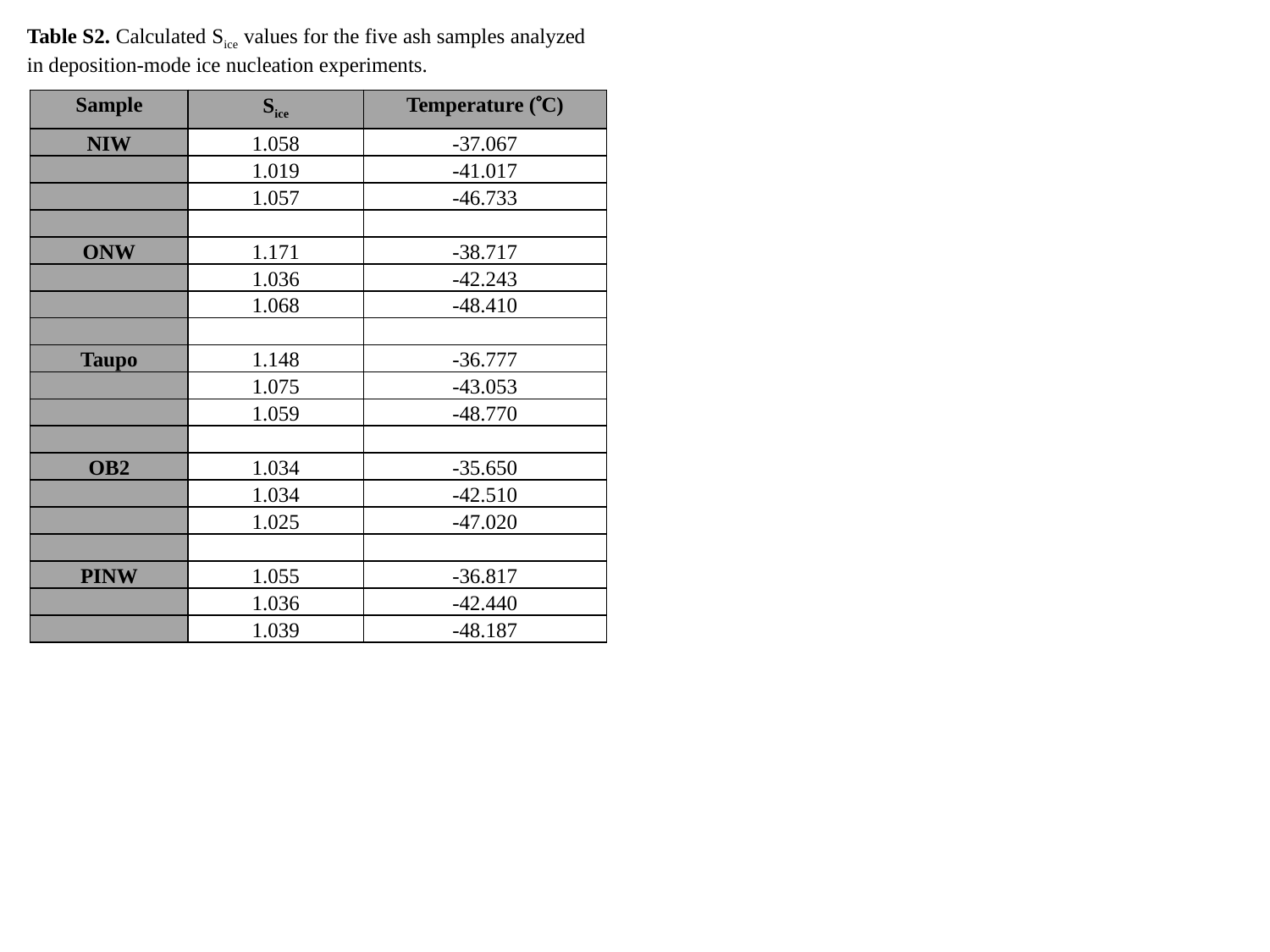

Table S2. Calculated Sice values for the five ash samples analyzed in deposition-mode ice nucleation experiments.
| Sample | Sice | Temperature (°C) |
| --- | --- | --- |
| NIW | 1.058 | -37.067 |
|  | 1.019 | -41.017 |
|  | 1.057 | -46.733 |
|  |  |  |
| ONW | 1.171 | -38.717 |
|  | 1.036 | -42.243 |
|  | 1.068 | -48.410 |
|  |  |  |
| Taupo | 1.148 | -36.777 |
|  | 1.075 | -43.053 |
|  | 1.059 | -48.770 |
|  |  |  |
| OB2 | 1.034 | -35.650 |
|  | 1.034 | -42.510 |
|  | 1.025 | -47.020 |
|  |  |  |
| PINW | 1.055 | -36.817 |
|  | 1.036 | -42.440 |
|  | 1.039 | -48.187 |